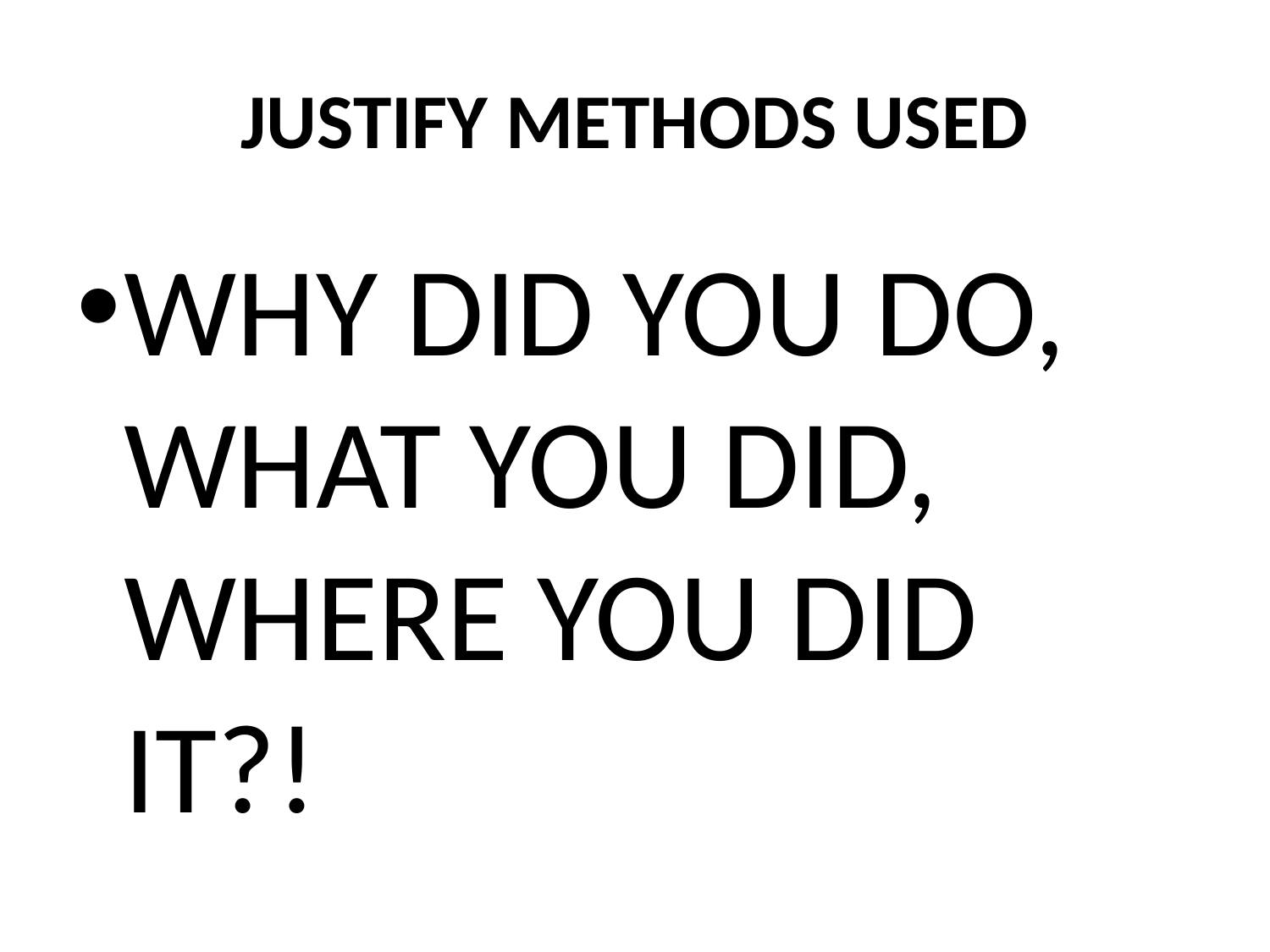

# JUSTIFY METHODS USED
WHY DID YOU DO, WHAT YOU DID, WHERE YOU DID IT?!